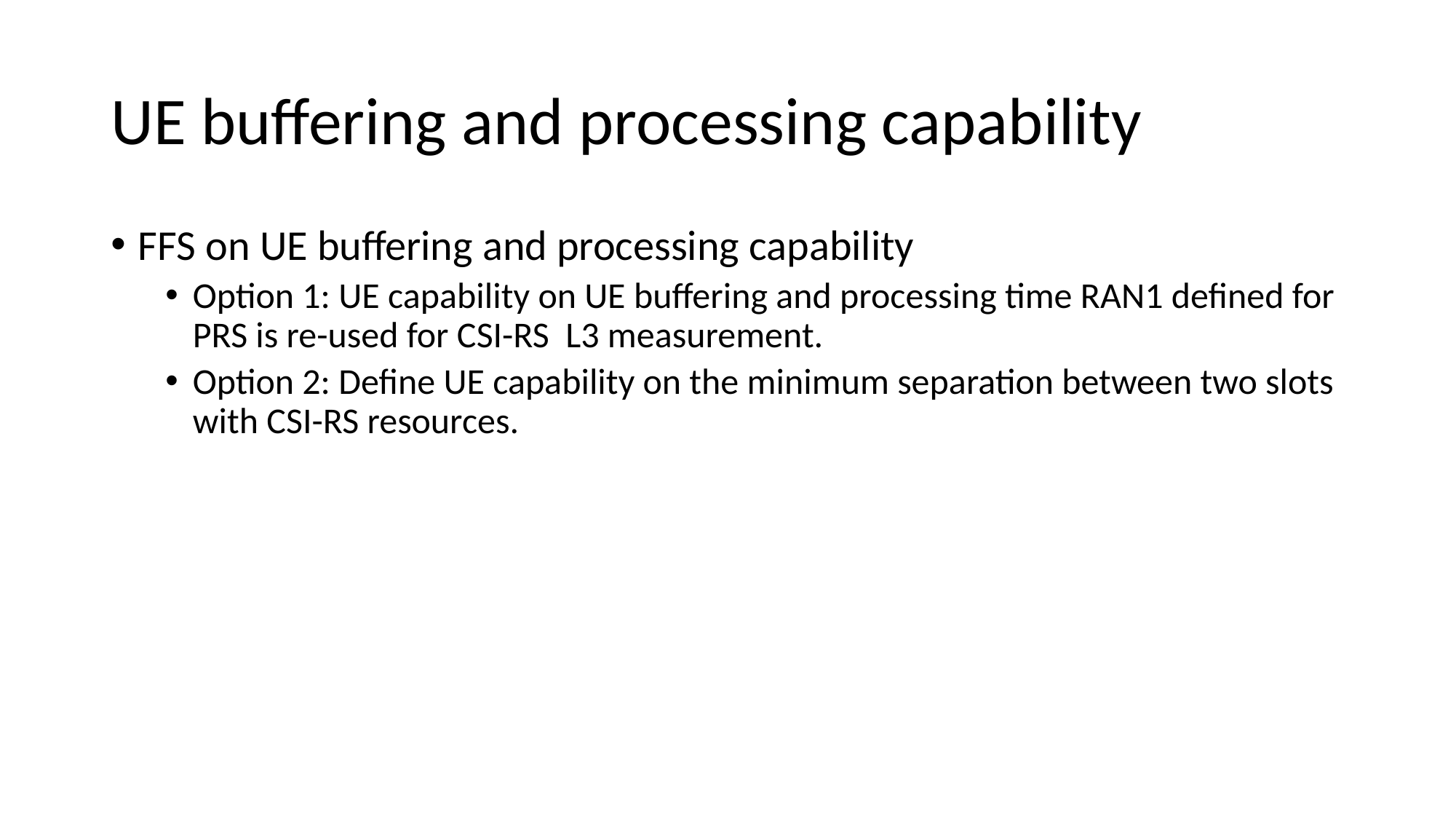

# UE buffering and processing capability
FFS on UE buffering and processing capability
Option 1: UE capability on UE buffering and processing time RAN1 defined for PRS is re-used for CSI-RS  L3 measurement.
Option 2: Define UE capability on the minimum separation between two slots with CSI-RS resources.